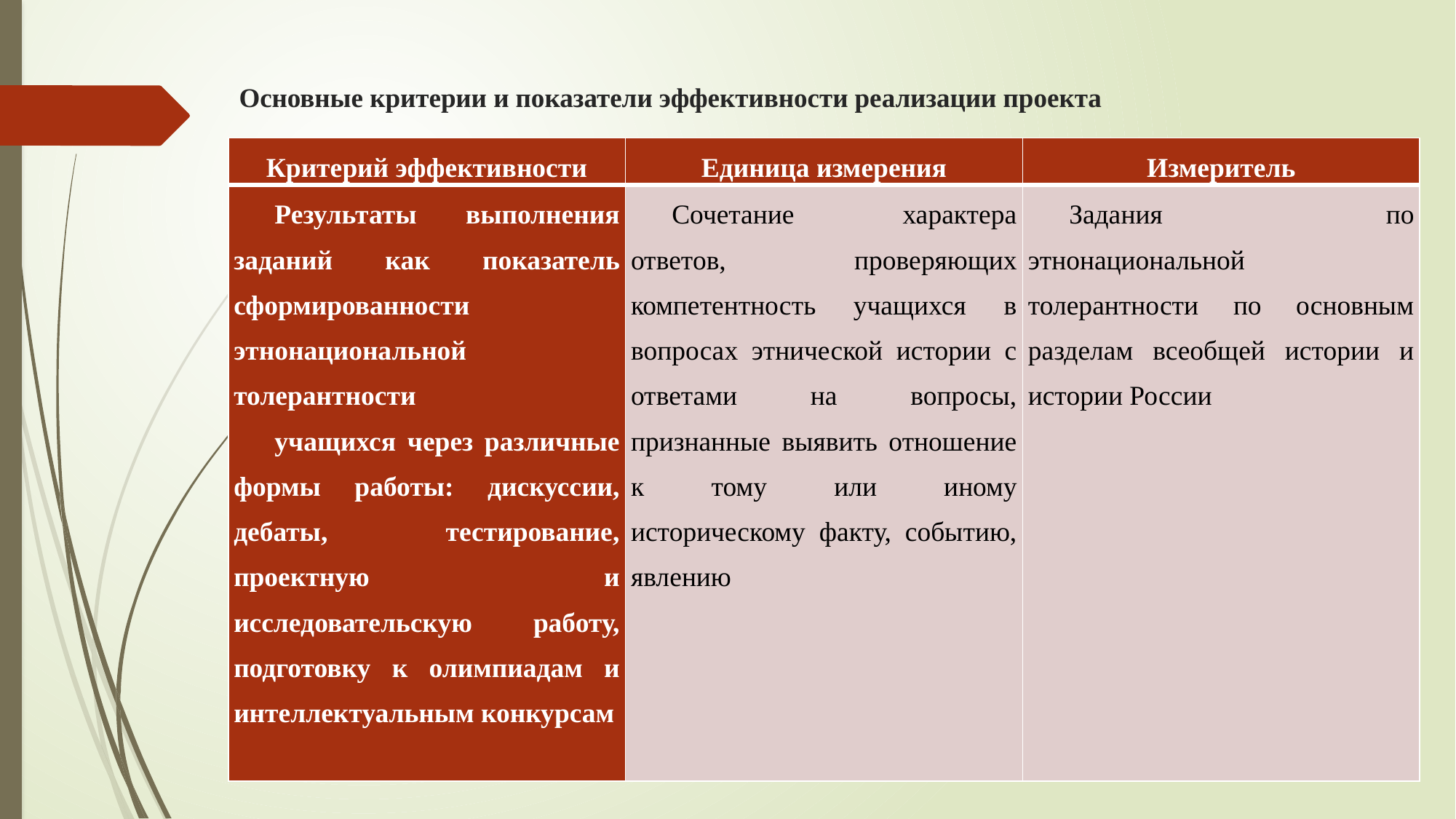

# Основные критерии и показатели эффективности реализации проекта
| Критерий эффективности | Единица измерения | Измеритель |
| --- | --- | --- |
| Результаты выполнения заданий как показатель сформированности этнонациональной толерантности учащихся через различные формы работы: дискуссии, дебаты, тестирование, проектную и исследовательскую работу, подготовку к олимпиадам и интеллектуальным конкурсам | Сочетание характера ответов, проверяющих компетентность учащихся в вопросах этнической истории с ответами на вопросы, признанные выявить отношение к тому или иному историческому факту, событию, явлению | Задания по этнонациональной толерантности по основным разделам всеобщей истории и истории России |